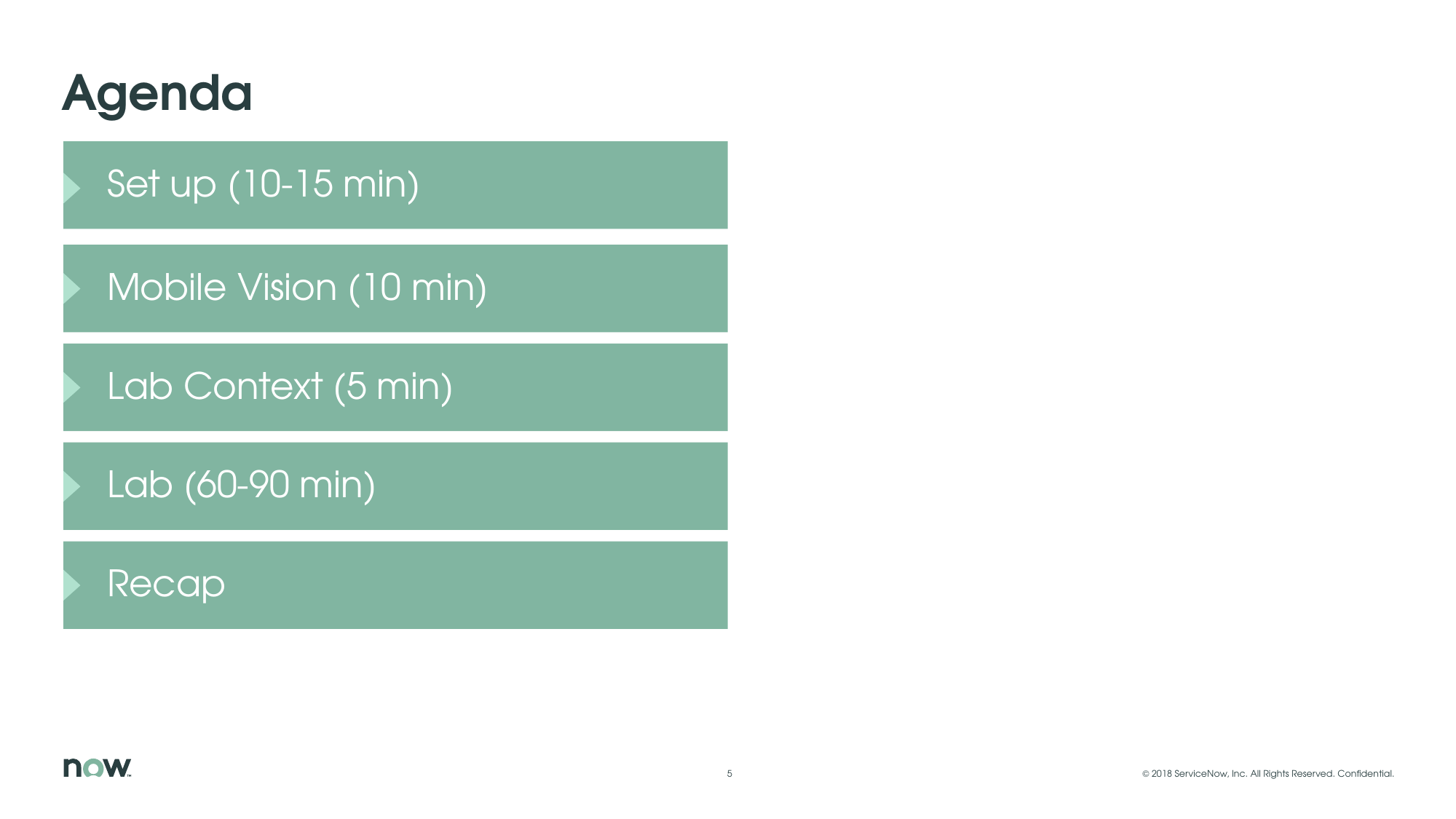

# Agenda
Set up (10-15 min)

Mobile Vision (10 min)

Lab Context (5 min)

Lab (60-90 min)

Recap